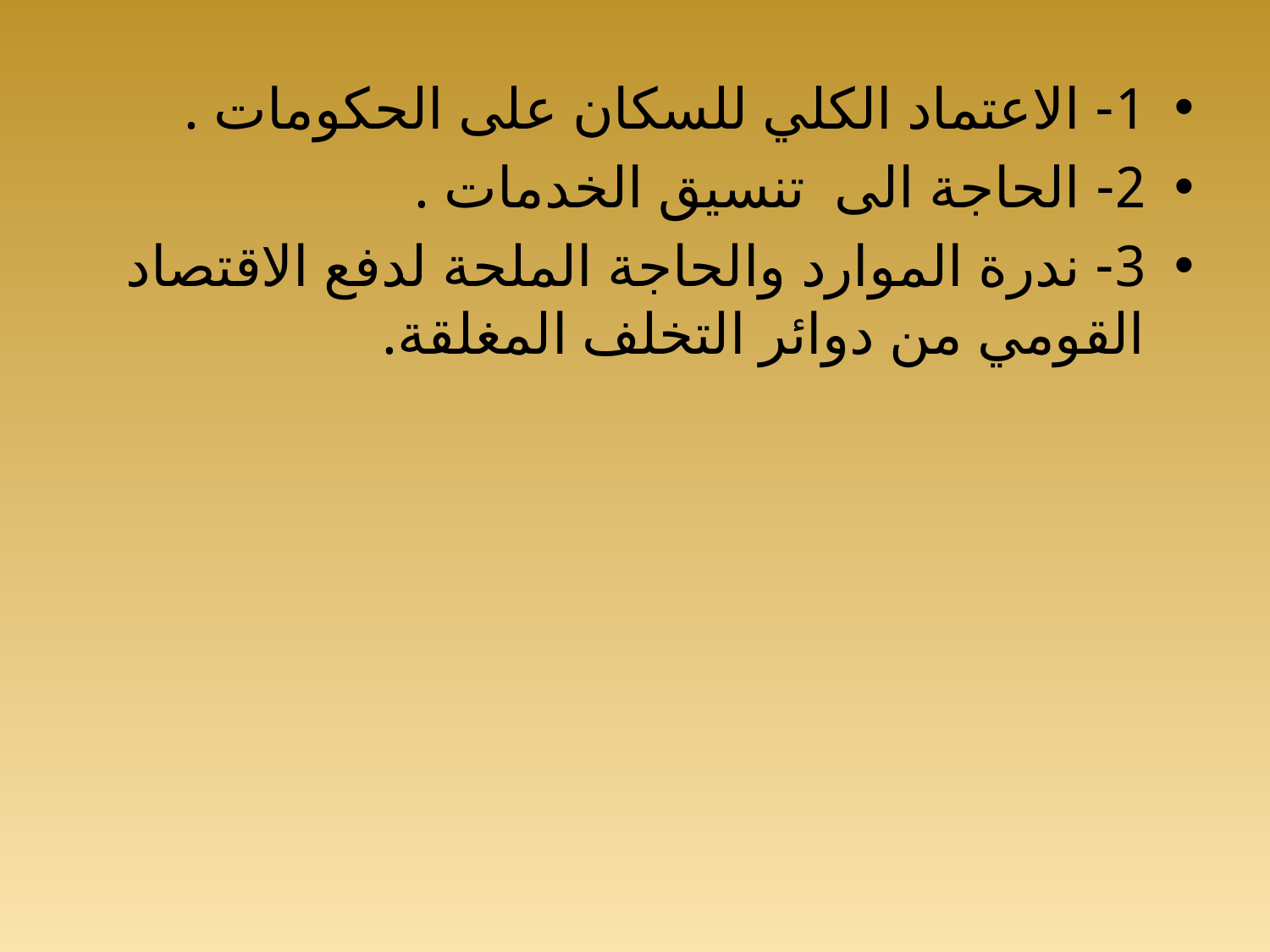

1- الاعتماد الكلي للسكان على الحكومات .
2- الحاجة الى  تنسيق الخدمات .
3- ندرة الموارد والحاجة الملحة لدفع الاقتصاد القومي من دوائر التخلف المغلقة.